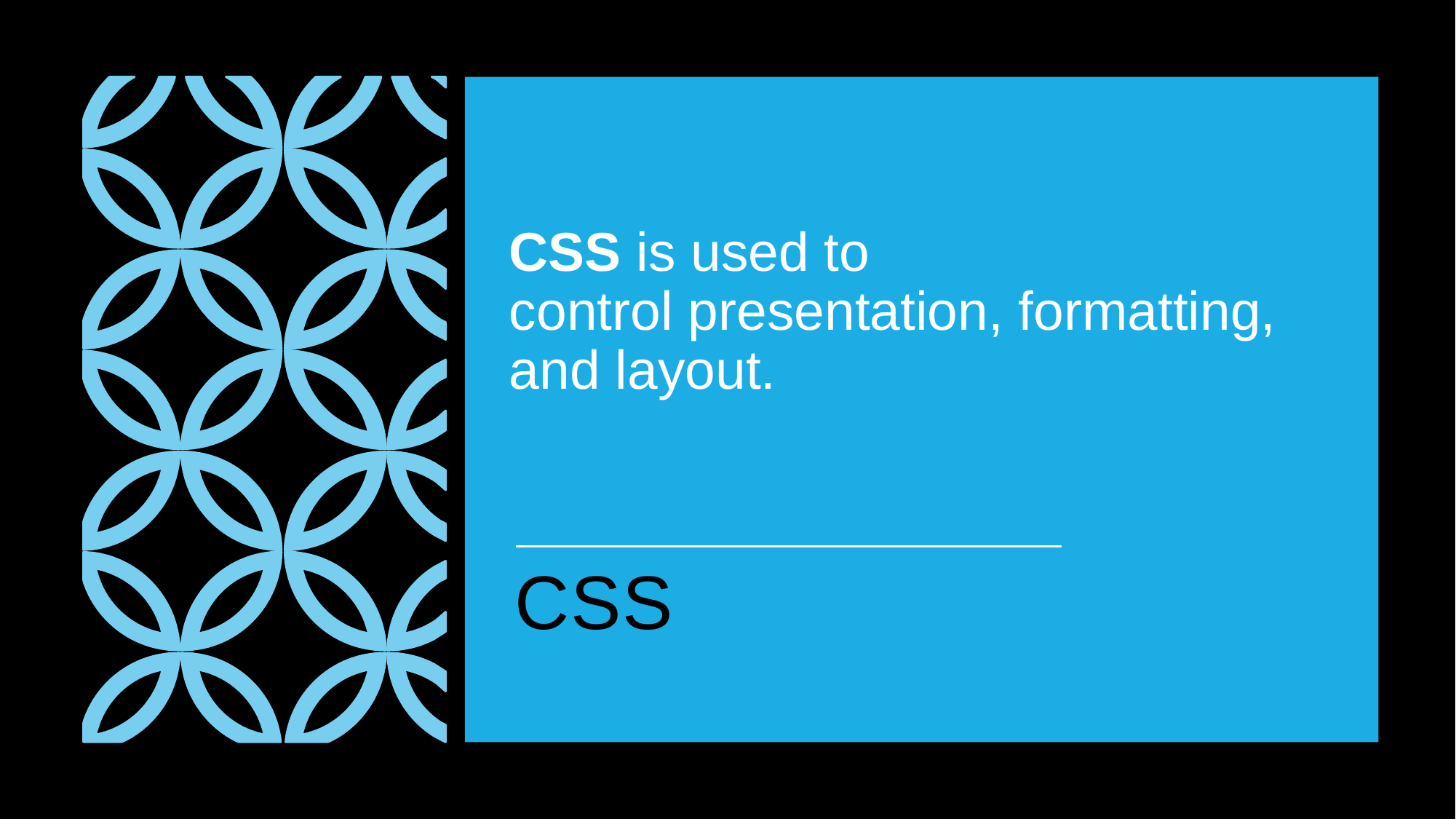

CSS is used to control presentation, formatting, and layout.

# CSS